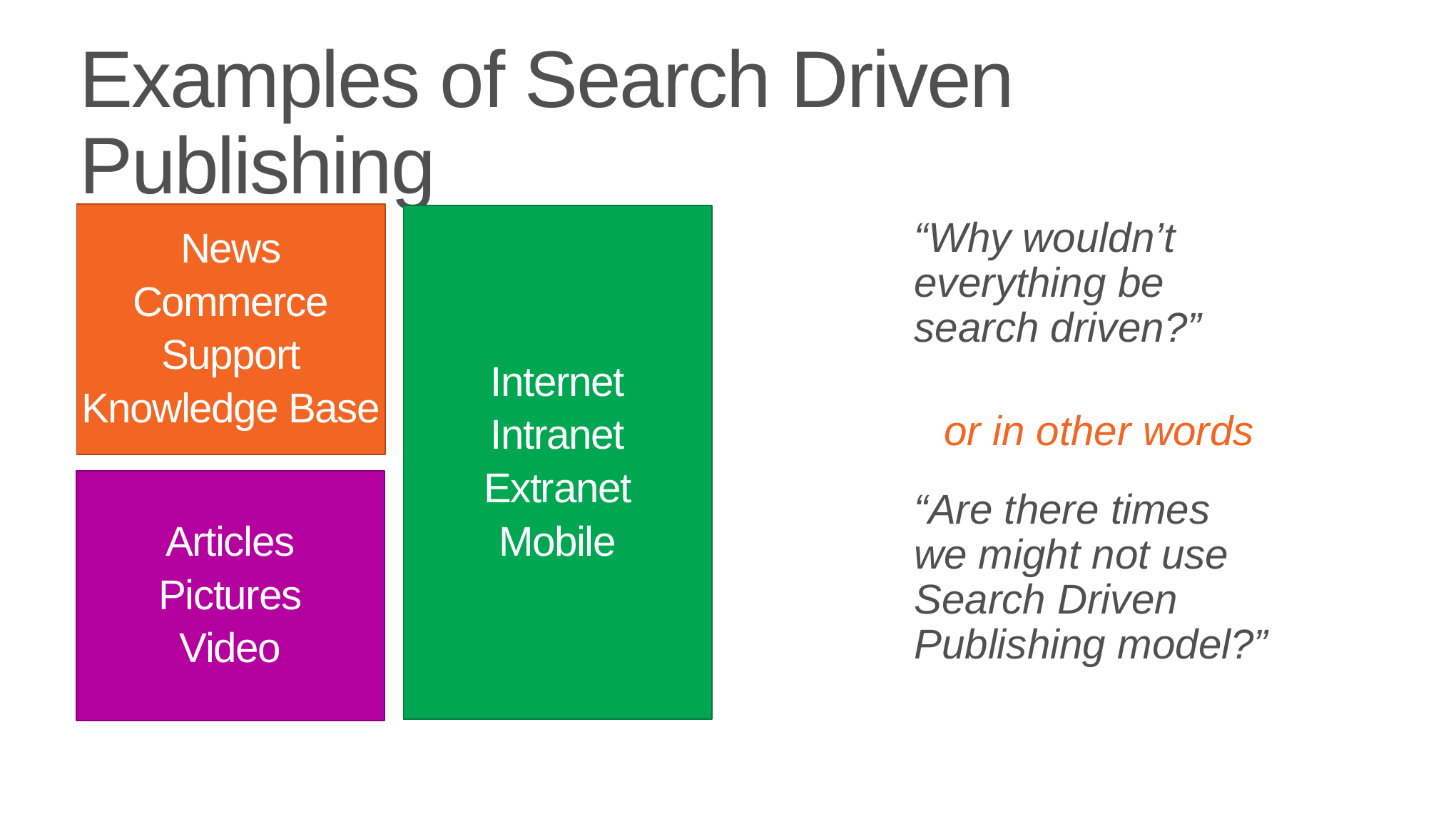

# Examples of Search Driven Publishing
News
Commerce
Support
Knowledge Base
Internet
Intranet
Extranet
Mobile
“Why wouldn’t everything be search driven?”
 or in other words
“Are there times we might not use Search Driven Publishing model?”
Articles
Pictures
Video